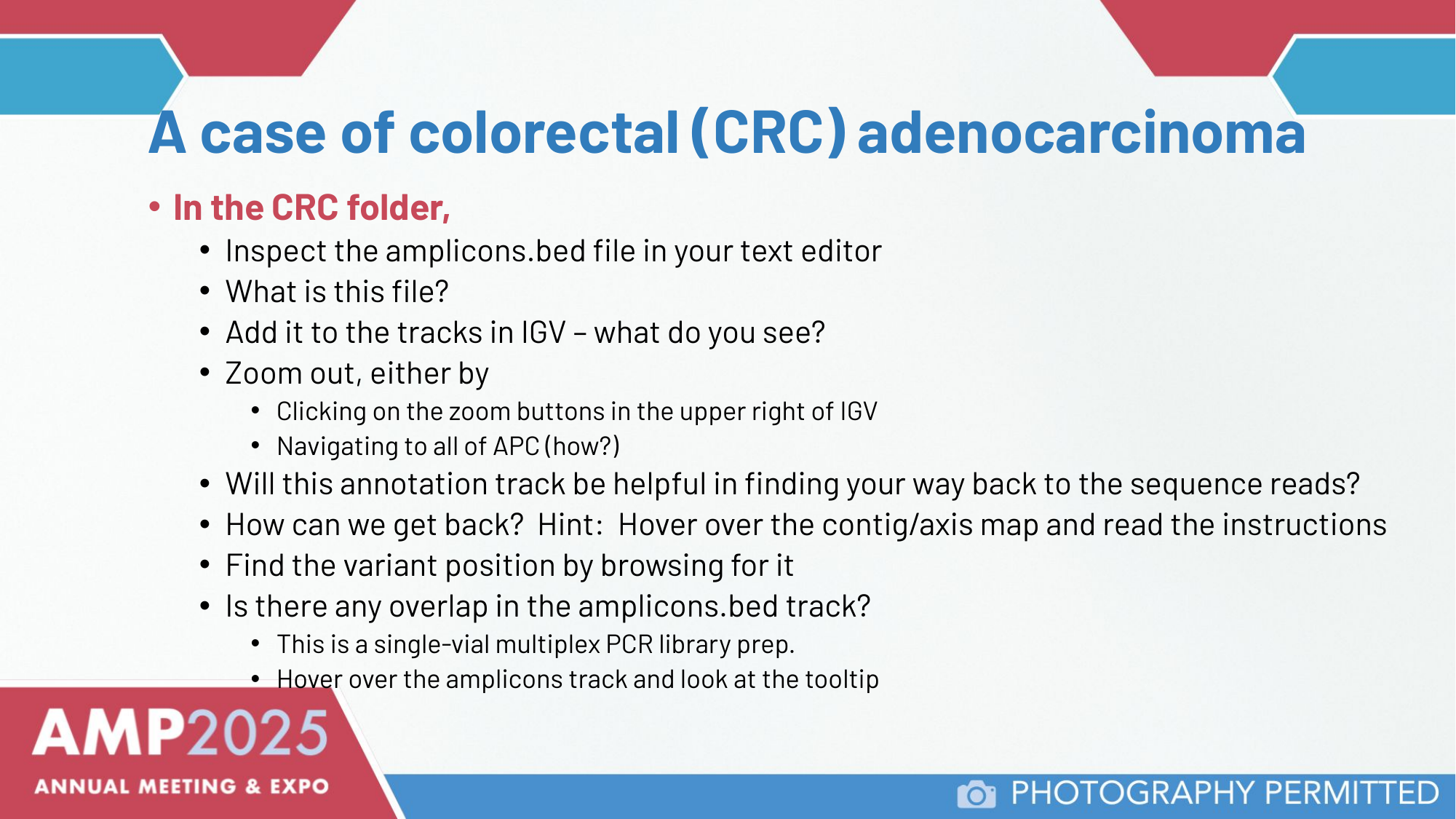

A case of colorectal (CRC) adenocarcinoma
In the CRC folder,
Inspect the amplicons.bed file in your text editor
What is this file?
Add it to the tracks in IGV – what do you see?
Zoom out, either by
Clicking on the zoom buttons in the upper right of IGV
Navigating to all of APC (how?)
Will this annotation track be helpful in finding your way back to the sequence reads?
How can we get back?  Hint:  Hover over the contig/axis map and read the instructions
Find the variant position by browsing for it
Is there any overlap in the amplicons.bed track?
This is a single-vial multiplex PCR library prep.
Hover over the amplicons track and look at the tooltip